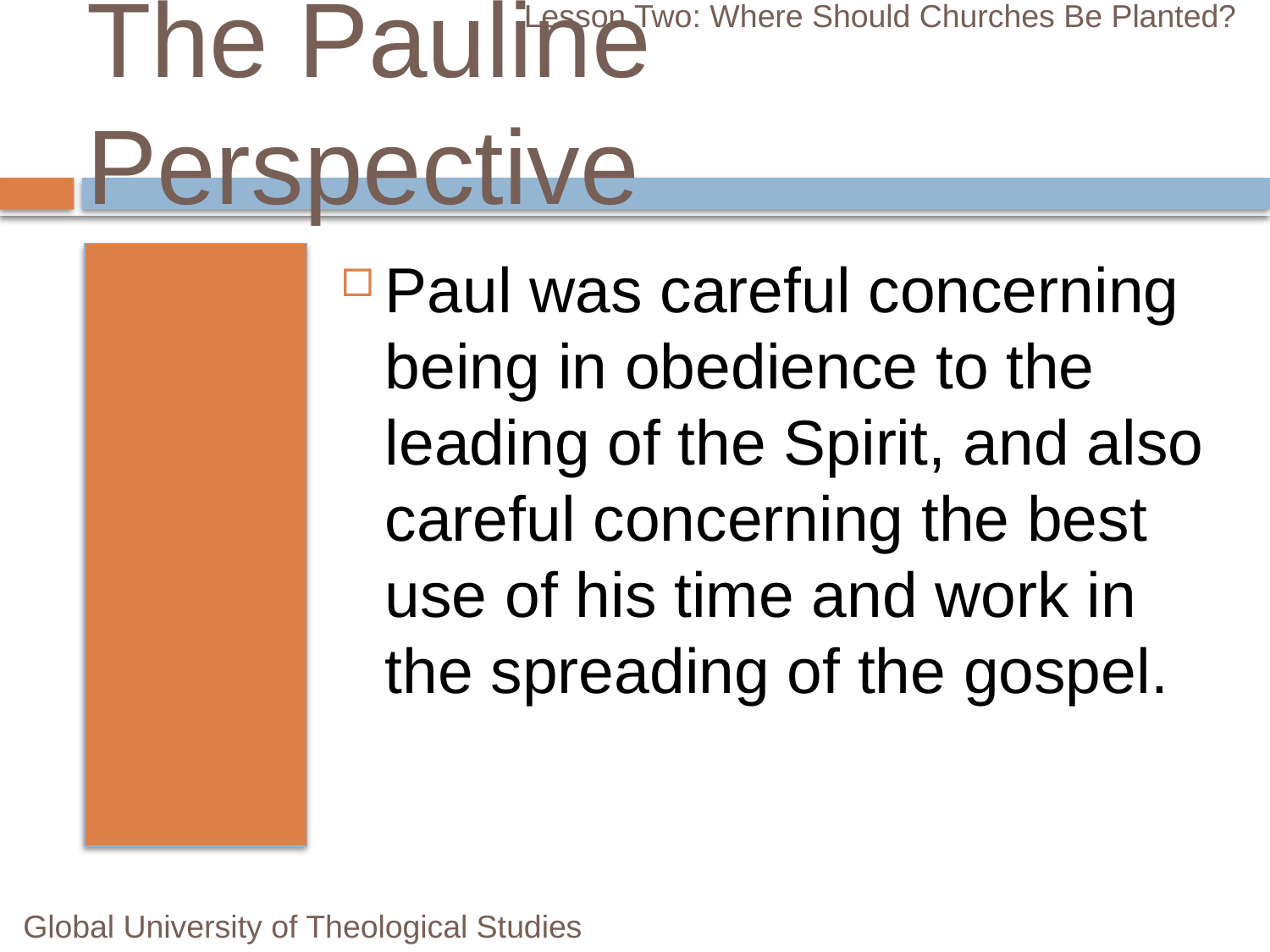

Lesson Two: Where Should Churches Be Planted?
# The Pauline Perspective

Paul was careful concerning being in obedience to the leading of the Spirit, and also careful concerning the best use of his time and work in the spreading of the gospel.
Global University of Theological Studies